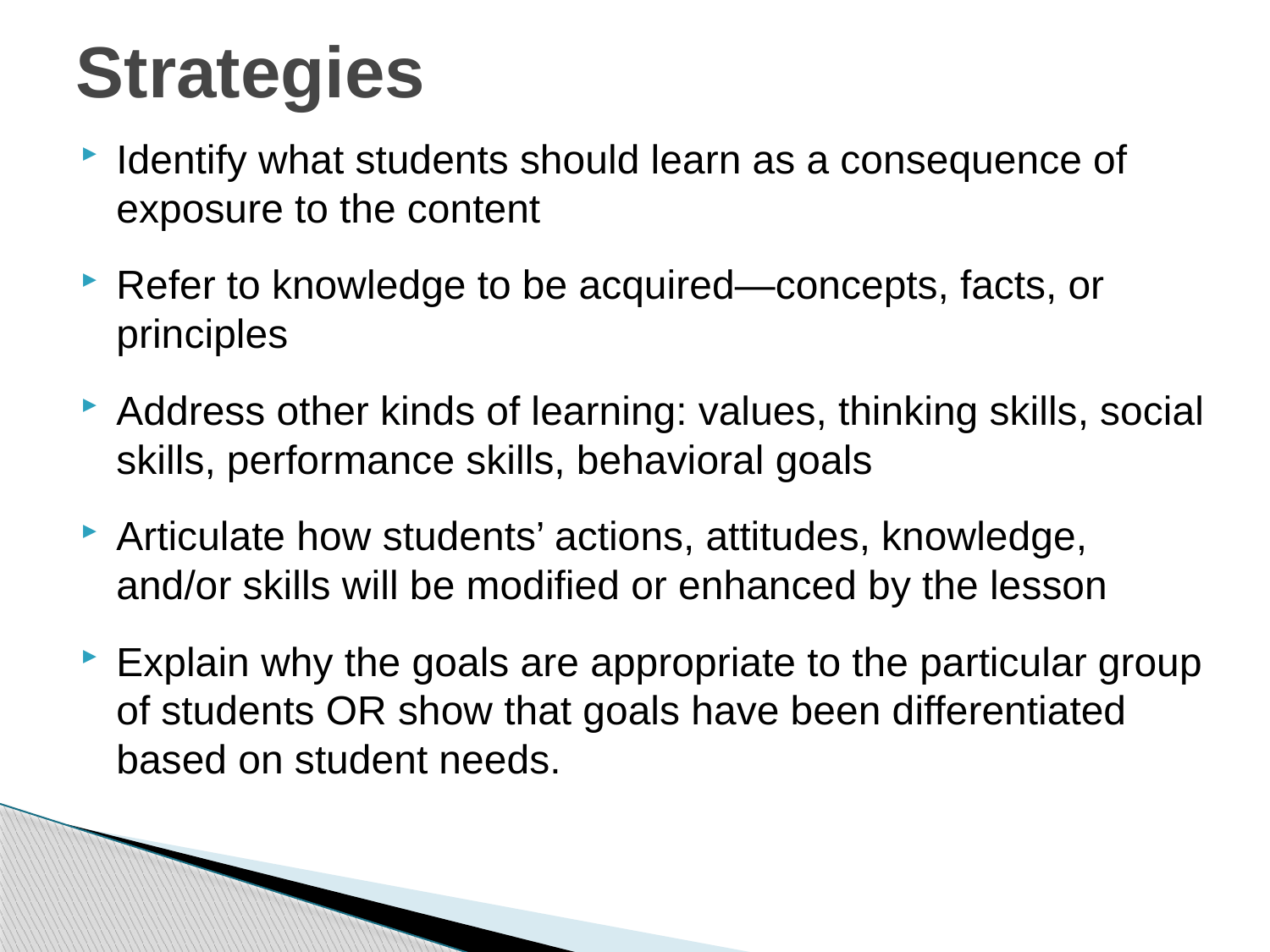

# Strategies
Identify what students should learn as a consequence of exposure to the content
Refer to knowledge to be acquired—concepts, facts, or principles
Address other kinds of learning: values, thinking skills, social skills, performance skills, behavioral goals
Articulate how students’ actions, attitudes, knowledge, and/or skills will be modified or enhanced by the lesson
Explain why the goals are appropriate to the particular group of students OR show that goals have been differentiated based on student needs.